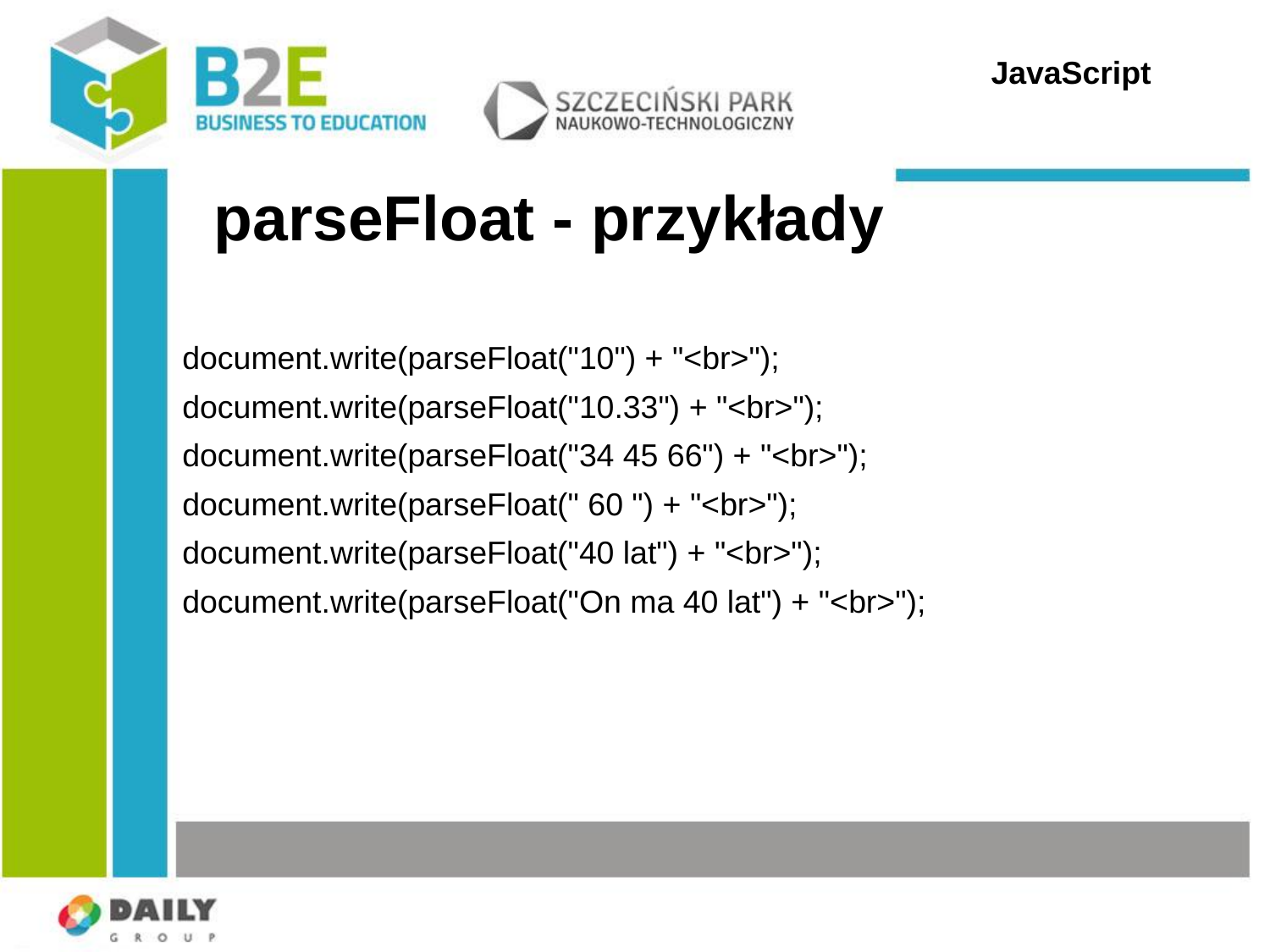

JavaScript
# parseFloat - przykłady

document.write(parseFloat("10") + "<br>");
document.write(parseFloat("10.33") + "<br>");
document.write(parseFloat("34 45 66") + "<br>");
document.write(parseFloat(" 60 ") + "<br>");
document.write(parseFloat("40 lat") + "<br>");
document.write(parseFloat("On ma 40 lat") + "<br>");